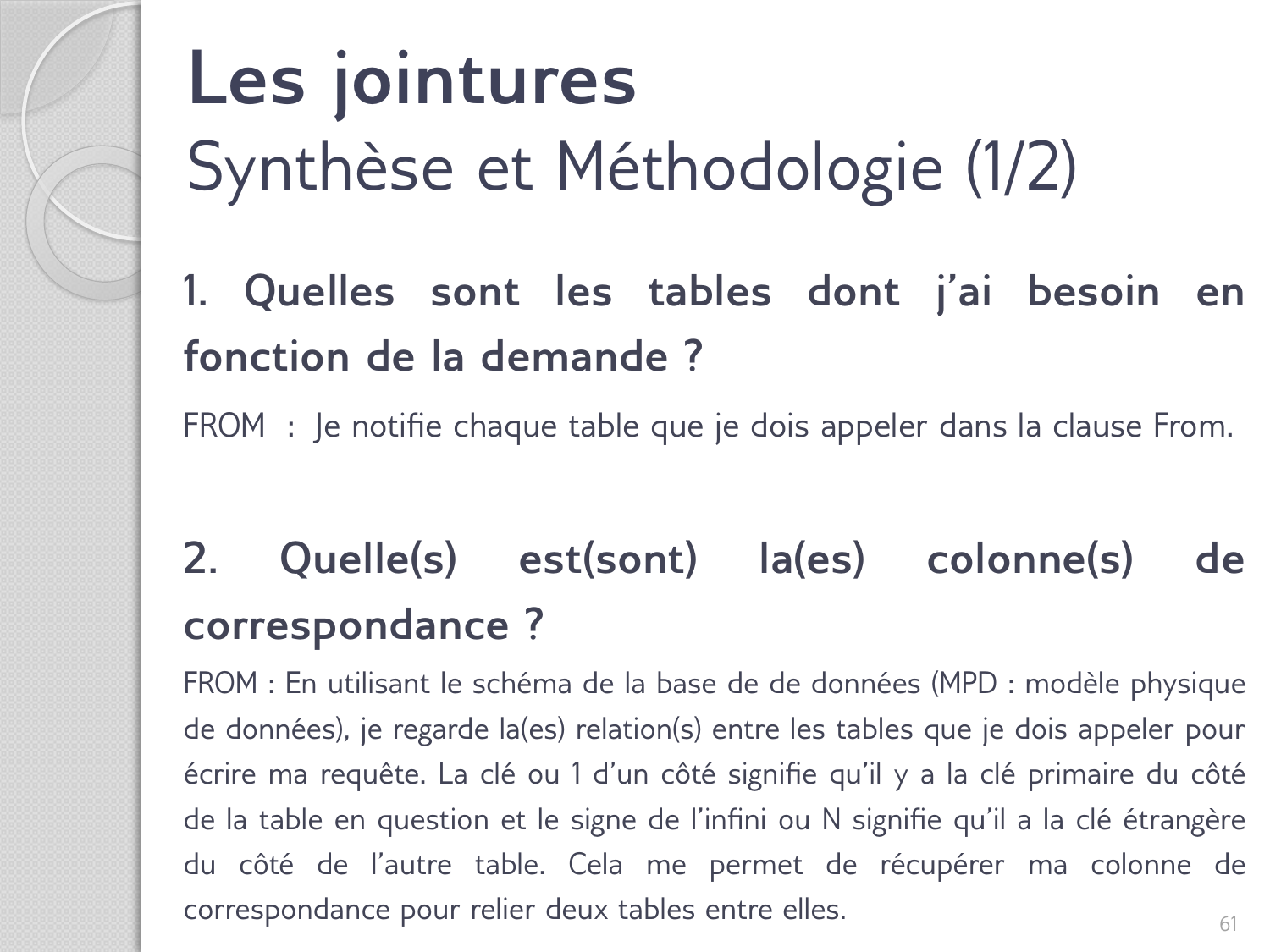

# Les jointures Synthèse et Méthodologie (1/2)
1. Quelles sont les tables dont j’ai besoin en fonction de la demande ?
FROM  :  Je notifie chaque table que je dois appeler dans la clause From.

2. Quelle(s) est(sont) la(es) colonne(s) de correspondance ?
FROM : En utilisant le schéma de la base de de données (MPD : modèle physique de données), je regarde la(es) relation(s) entre les tables que je dois appeler pour écrire ma requête. La clé ou 1 d’un côté signifie qu’il y a la clé primaire du côté de la table en question et le signe de l’infini ou N signifie qu’il a la clé étrangère du côté de l’autre table. Cela me permet de récupérer ma colonne de correspondance pour relier deux tables entre elles.
61